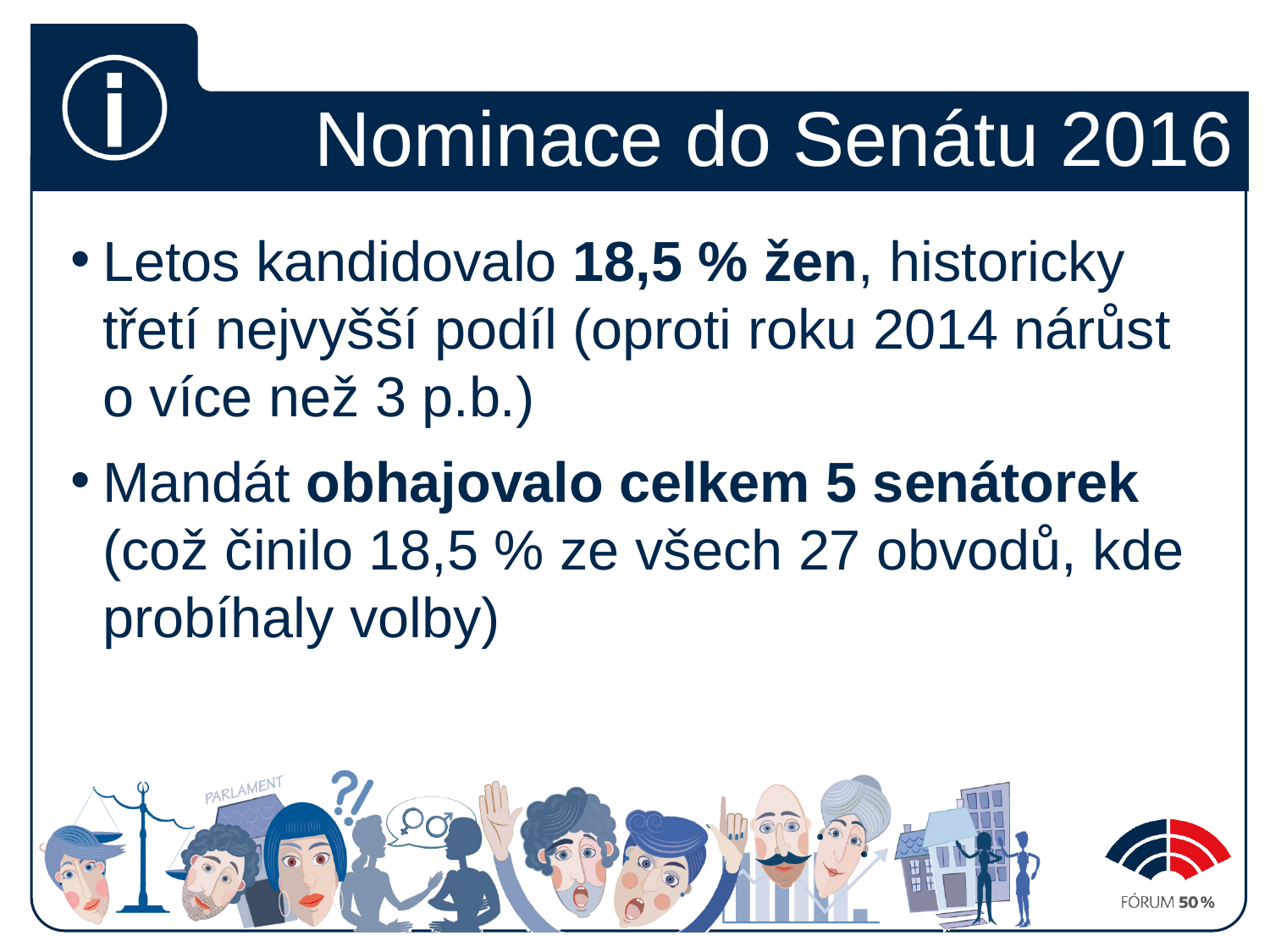

# Nominace do Senátu 2016
Letos kandidovalo 18,5 % žen, historicky třetí nejvyšší podíl (oproti roku 2014 nárůst o více než 3 p.b.)
Mandát obhajovalo celkem 5 senátorek (což činilo 18,5 % ze všech 27 obvodů, kde probíhaly volby)